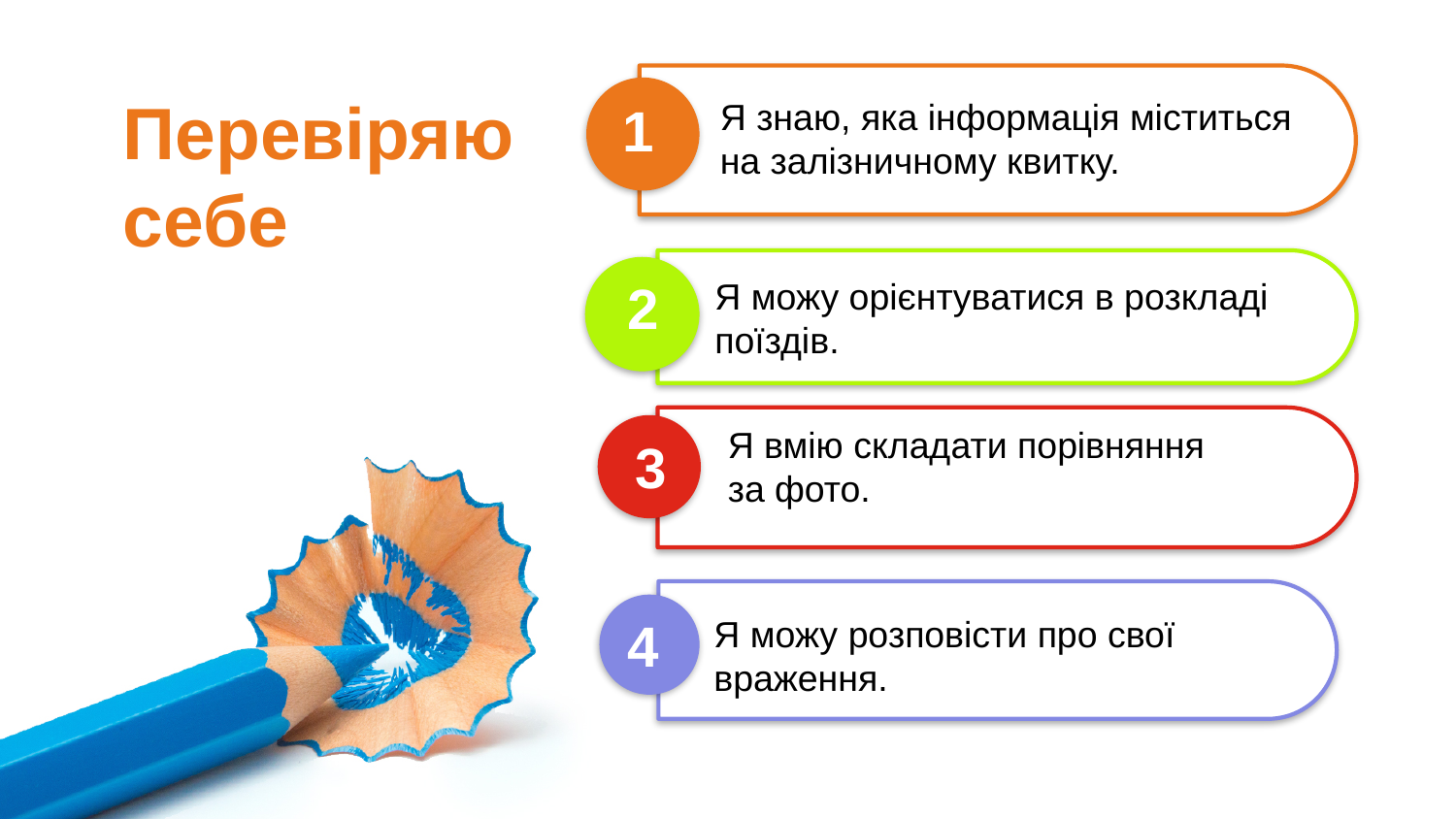

Перевіряю себе

Я знаю, яка інформація міститься
на залізничному квитку.
1

2
Я можу орієнтуватися в розкладі
поїздів.

Я вмію складати порівняння
за фото.

3

Я можу розповісти про свої
враження.

4